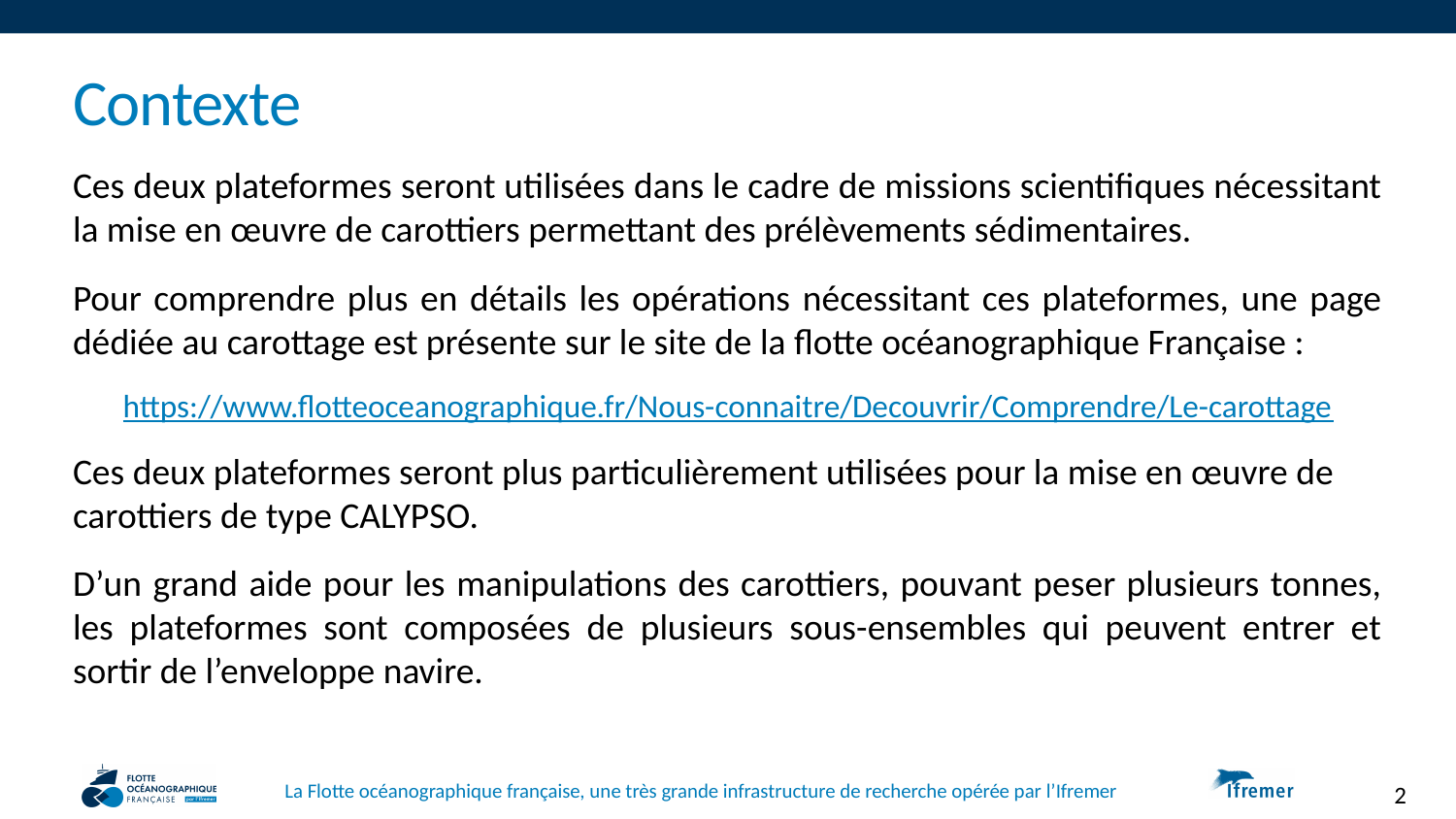

Contexte
Ces deux plateformes seront utilisées dans le cadre de missions scientifiques nécessitant la mise en œuvre de carottiers permettant des prélèvements sédimentaires.

Pour comprendre plus en détails les opérations nécessitant ces plateformes, une page dédiée au carottage est présente sur le site de la flotte océanographique Française :

https://www.flotteoceanographique.fr/Nous-connaitre/Decouvrir/Comprendre/Le-carottage

Ces deux plateformes seront plus particulièrement utilisées pour la mise en œuvre de carottiers de type CALYPSO.

D’un grand aide pour les manipulations des carottiers, pouvant peser plusieurs tonnes, les plateformes sont composées de plusieurs sous-ensembles qui peuvent entrer et sortir de l’enveloppe navire.